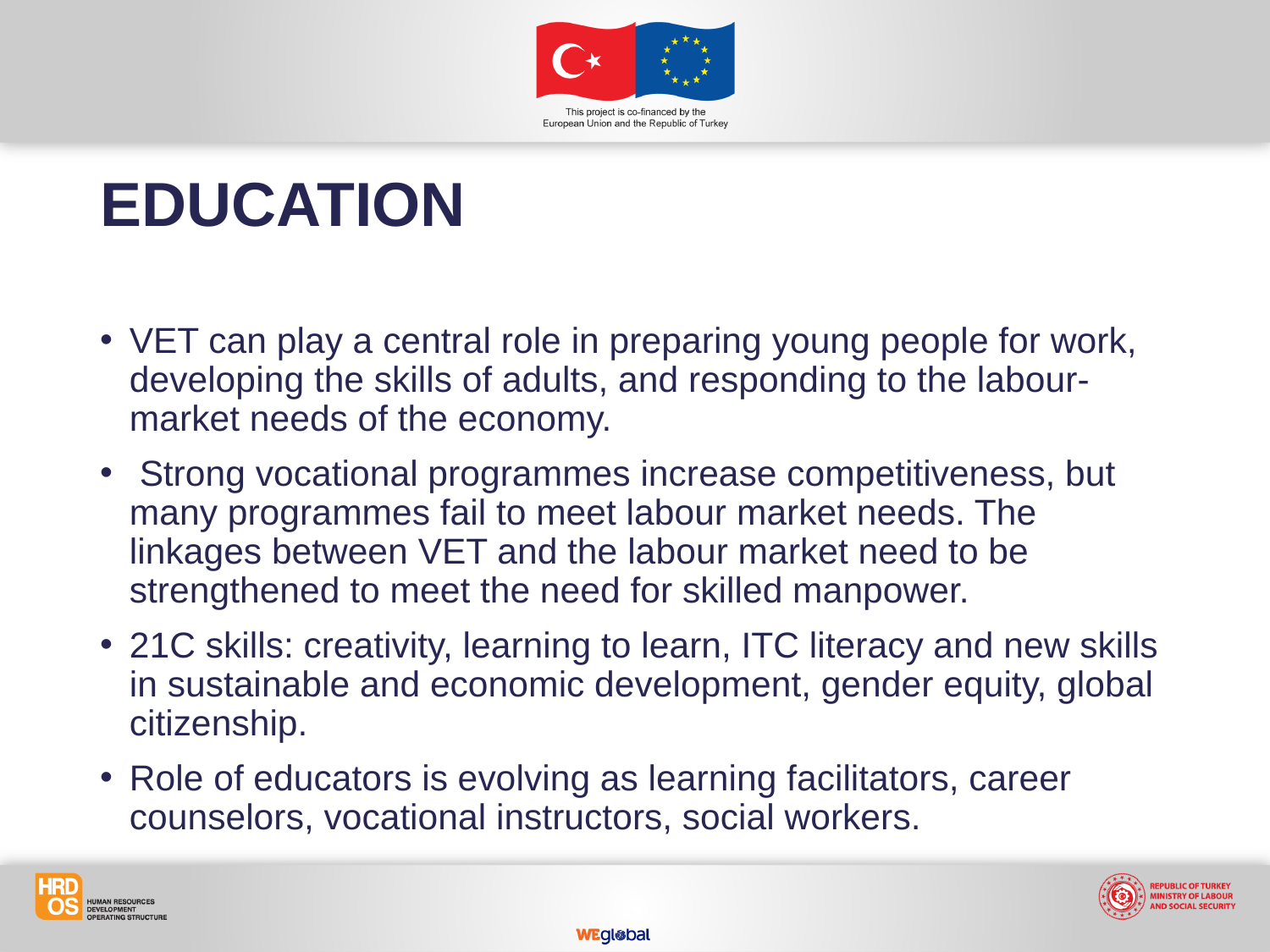

EDUCATION

VET can play a central role in preparing young people for work, developing the skills of adults, and responding to the labour-market needs of the economy.
 Strong vocational programmes increase competitiveness, but many programmes fail to meet labour market needs. The linkages between VET and the labour market need to be strengthened to meet the need for skilled manpower.
21C skills: creativity, learning to learn, ITC literacy and new skills in sustainable and economic development, gender equity, global citizenship.
Role of educators is evolving as learning facilitators, career counselors, vocational instructors, social workers.